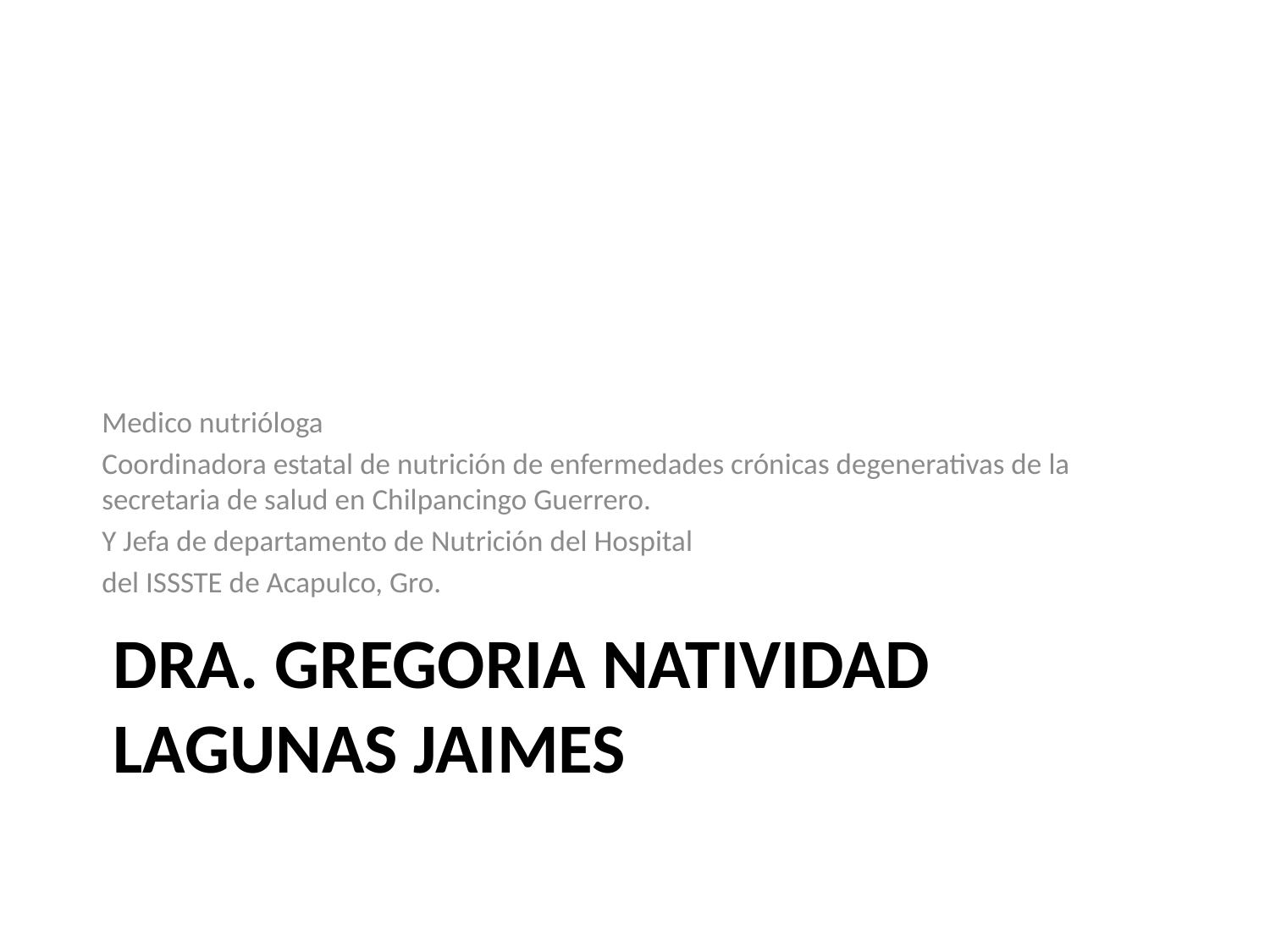

Medico nutrióloga
Coordinadora estatal de nutrición de enfermedades crónicas degenerativas de la secretaria de salud en Chilpancingo Guerrero.
Y Jefa de departamento de Nutrición del Hospital
del ISSSTE de Acapulco, Gro.
# Dra. gregoria natividad lagunas jaimes